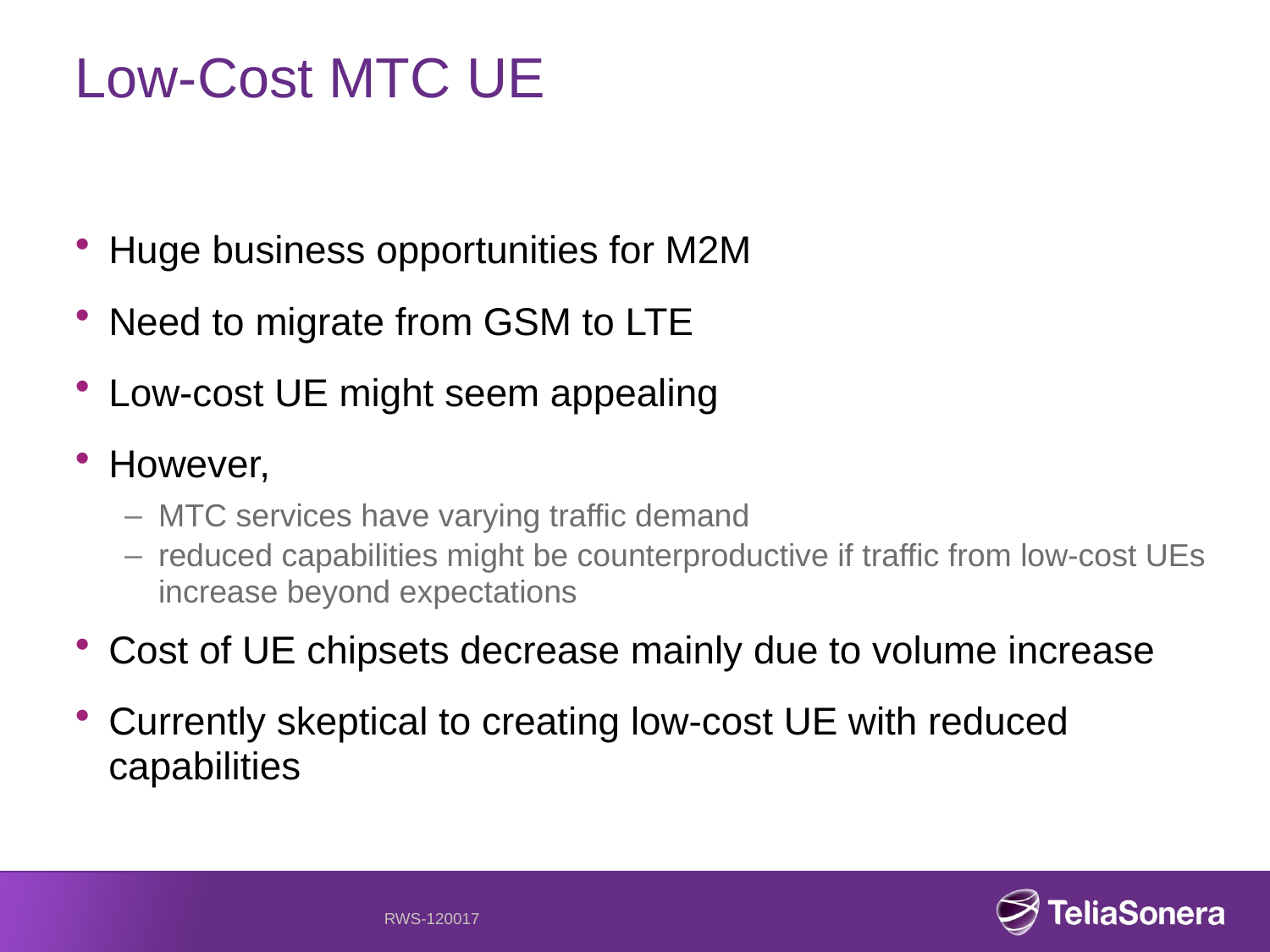

# Low-Cost MTC UE
Huge business opportunities for M2M
Need to migrate from GSM to LTE
Low-cost UE might seem appealing
However,
MTC services have varying traffic demand
reduced capabilities might be counterproductive if traffic from low-cost UEs increase beyond expectations
Cost of UE chipsets decrease mainly due to volume increase
Currently skeptical to creating low-cost UE with reduced capabilities
RWS-120017